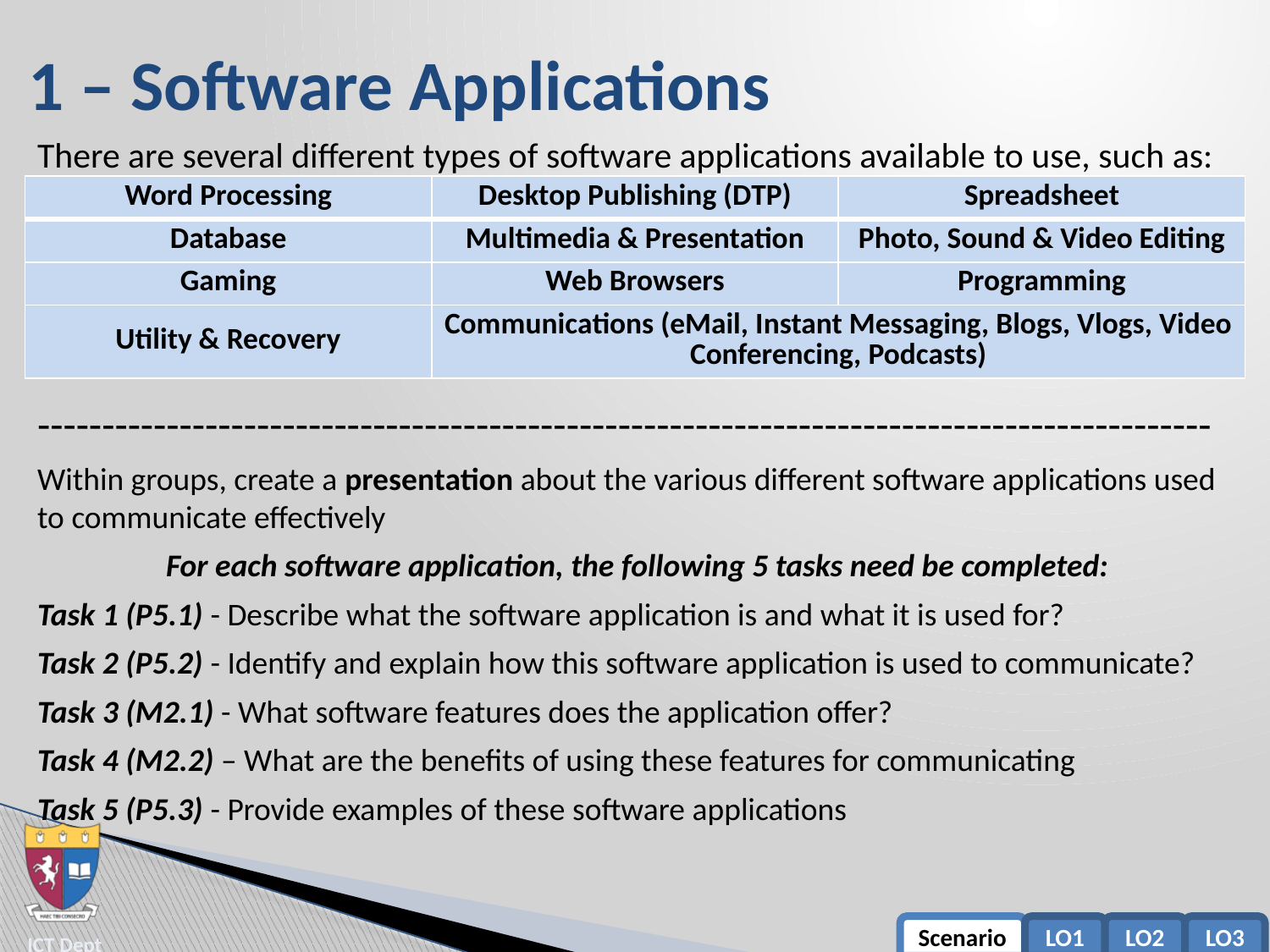

# 1 – Software Applications
There are several different types of software applications available to use, such as:

-------------------------------------------------------------------------------------------
Within groups, create a presentation about the various different software applications used to communicate effectively
For each software application, the following 5 tasks need be completed:
Task 1 (P5.1) - Describe what the software application is and what it is used for?
Task 2 (P5.2) - Identify and explain how this software application is used to communicate?
Task 3 (M2.1) - What software features does the application offer?
Task 4 (M2.2) – What are the benefits of using these features for communicating
Task 5 (P5.3) - Provide examples of these software applications
| Word Processing | Desktop Publishing (DTP) | Spreadsheet |
| --- | --- | --- |
| Database | Multimedia & Presentation | Photo, Sound & Video Editing |
| Gaming | Web Browsers | Programming |
| Utility & Recovery | Communications (eMail, Instant Messaging, Blogs, Vlogs, Video Conferencing, Podcasts) |  |